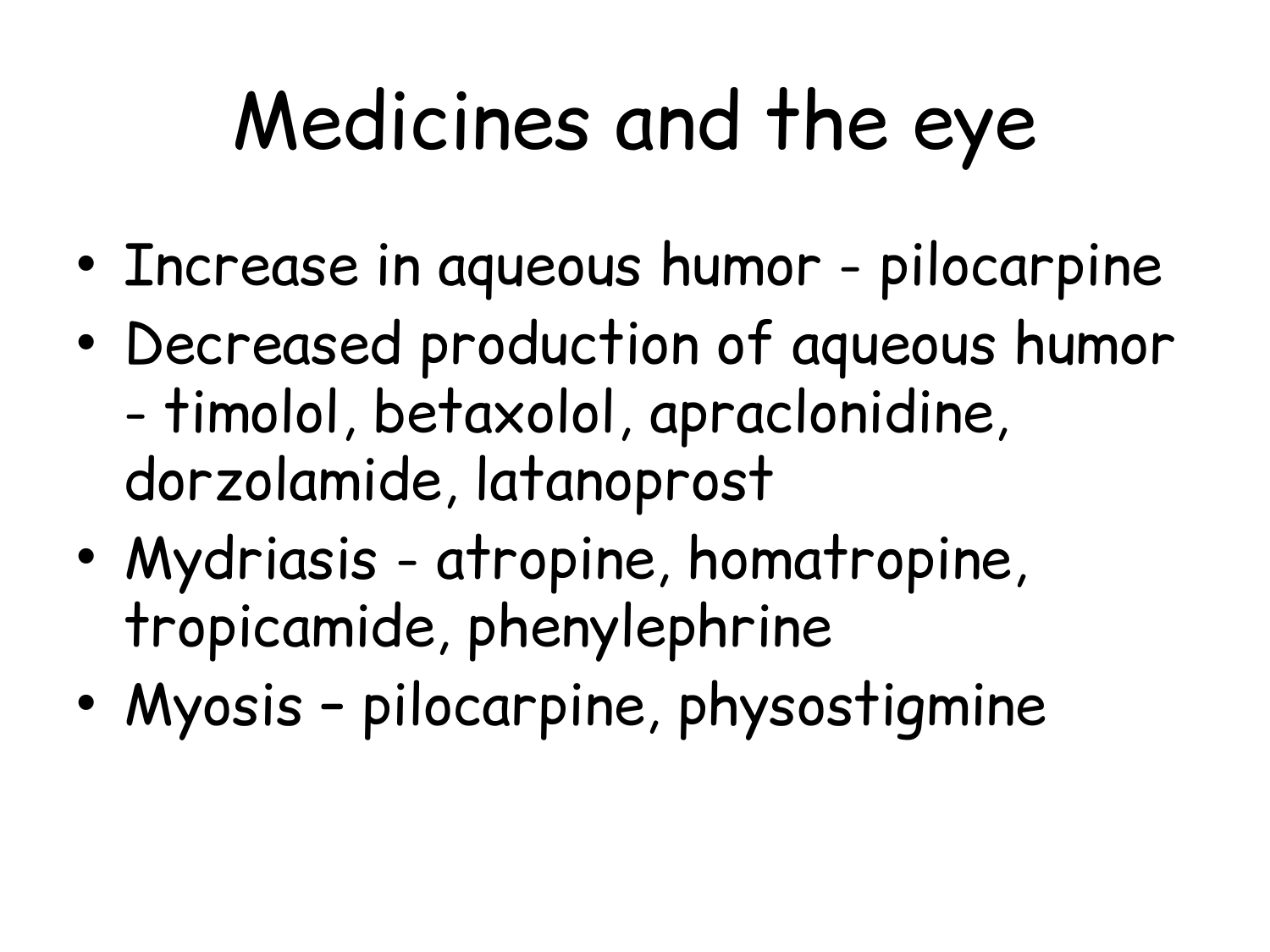

# Medicines and the eye
Increase in aqueous humor - pilocarpine
Decreased production of aqueous humor - timolol, betaxolol, apraclonidine, dorzolamide, latanoprost
Mydriasis - atropine, homatropine, tropicamide, phenylephrine
Myosis – pilocarpine, physostigmine